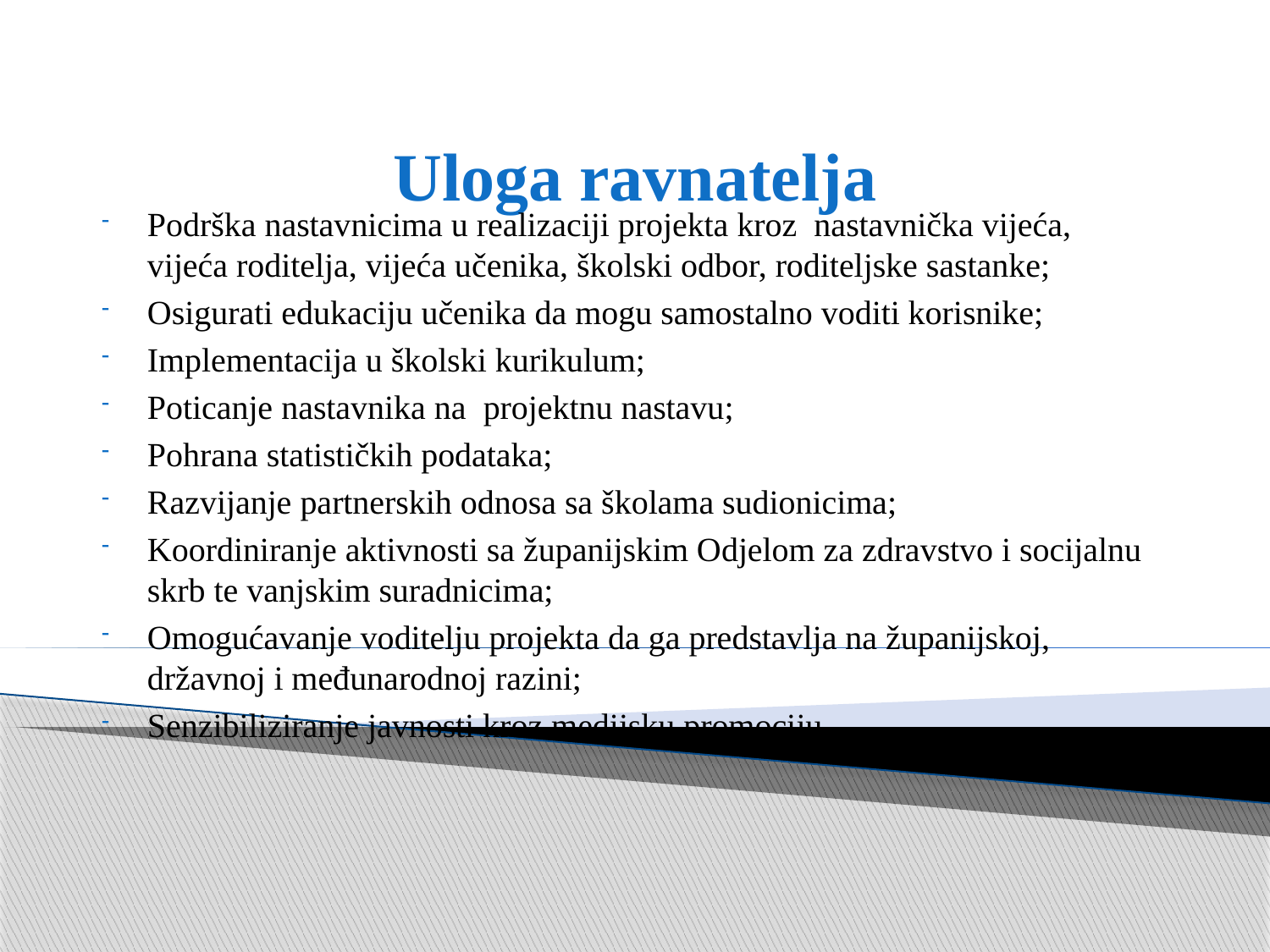

# Uloga ravnatelja
Podrška nastavnicima u realizaciji projekta kroz  nastavnička vijeća, vijeća roditelja, vijeća učenika, školski odbor, roditeljske sastanke;
Osigurati edukaciju učenika da mogu samostalno voditi korisnike;
Implementacija u školski kurikulum;
Poticanje nastavnika na  projektnu nastavu;
Pohrana statističkih podataka;
Razvijanje partnerskih odnosa sa školama sudionicima;
Koordiniranje aktivnosti sa županijskim Odjelom za zdravstvo i socijalnu skrb te vanjskim suradnicima;
Omogućavanje voditelju projekta da ga predstavlja na županijskoj, državnoj i međunarodnoj razini;
Senzibiliziranje javnosti kroz medijsku promociju